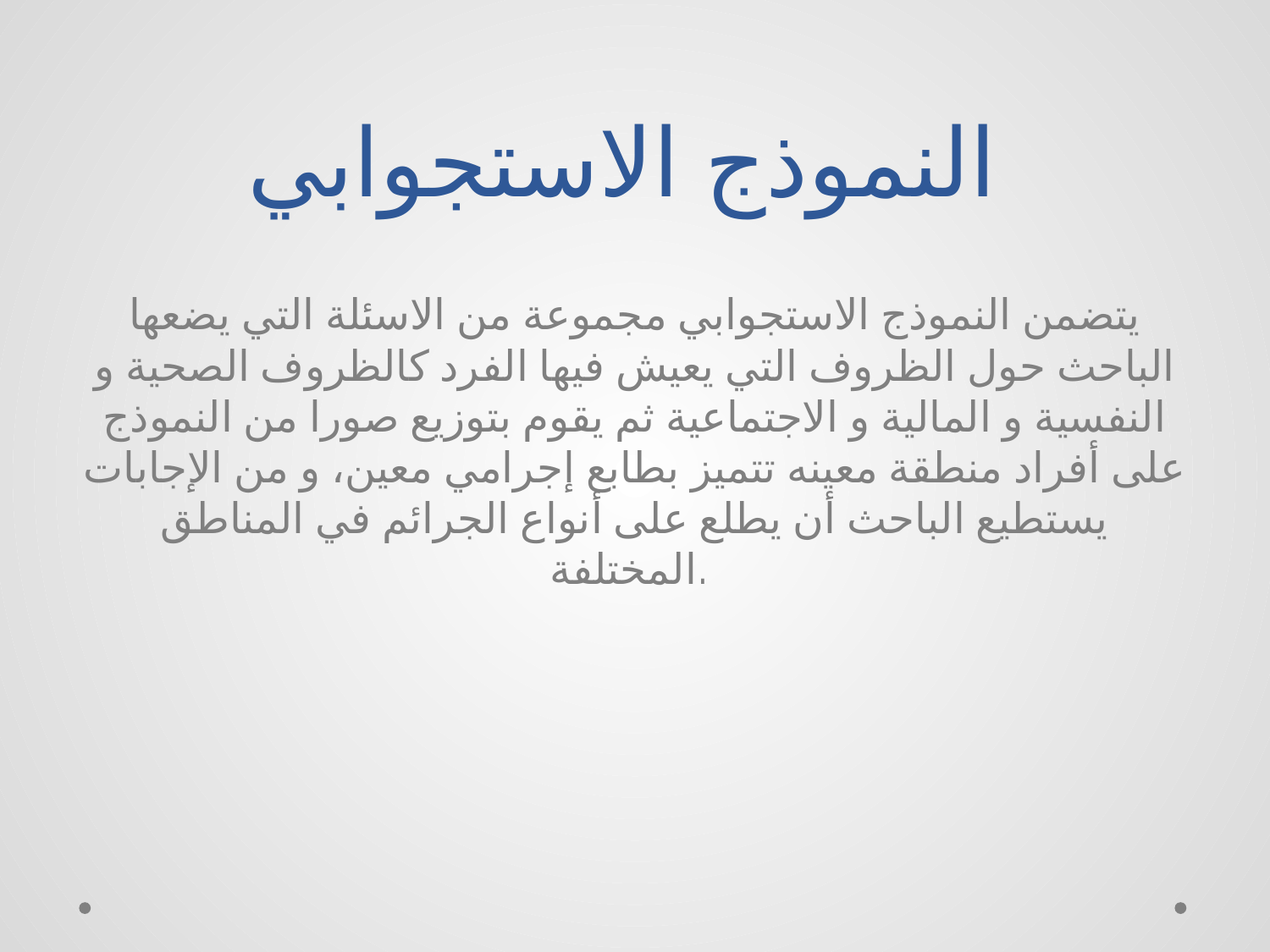

# النموذج الاستجوابي

يتضمن النموذج الاستجوابي مجموعة من الاسئلة التي يضعها الباحث حول الظروف التي يعيش فيها الفرد كالظروف الصحية و النفسية و المالية و الاجتماعية ثم يقوم بتوزيع صورا من النموذج على أفراد منطقة معينه تتميز بطابع إجرامي معين، و من الإجابات يستطيع الباحث أن يطلع على أنواع الجرائم في المناطق المختلفة.